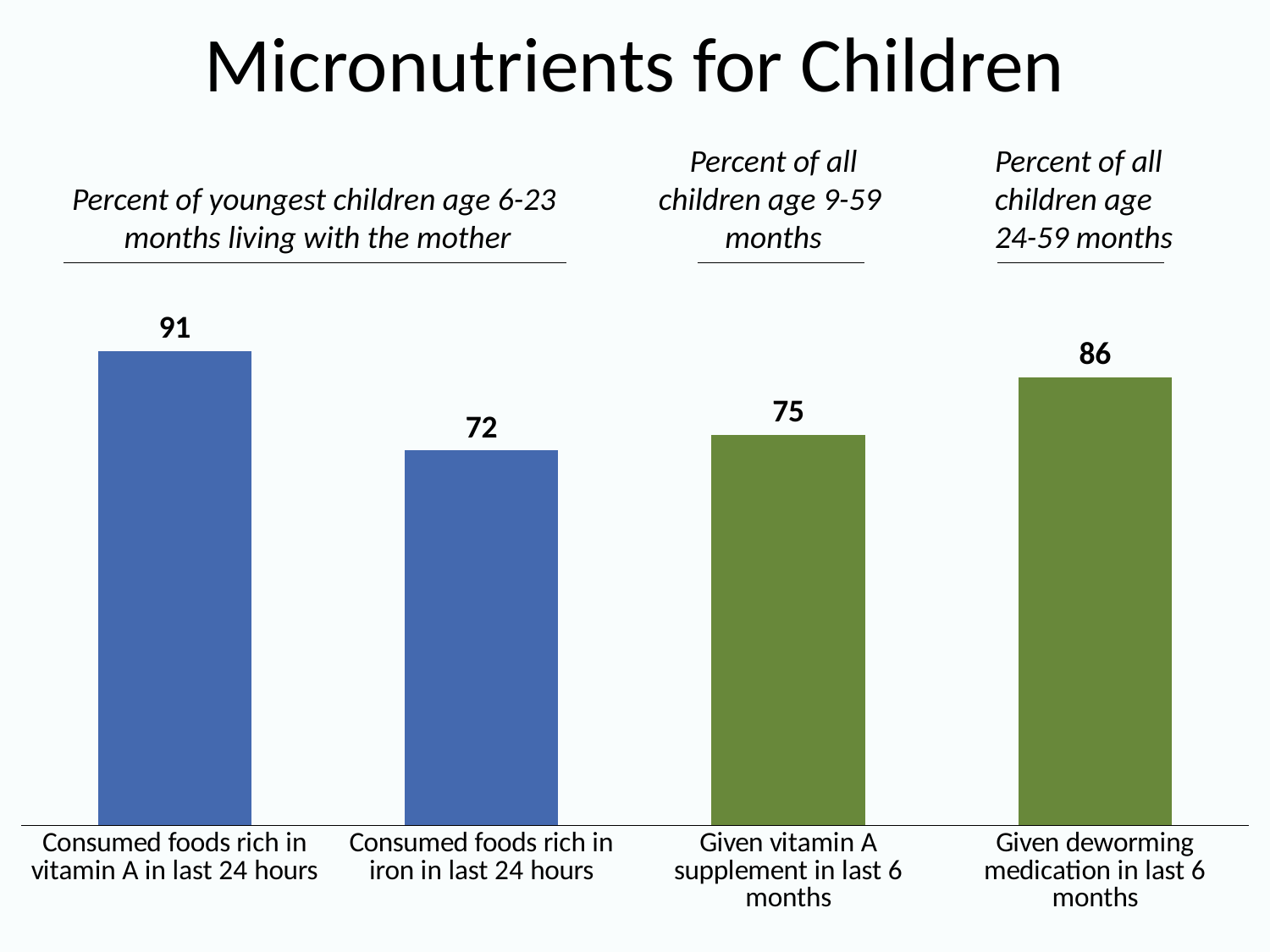

# Micronutrients for Children
Percent of all children age 9-59
months
Percent of all children age 24-59 months

Percent of youngest children age 6-23
months living with the mother

### Chart

| Category | Series 1 |
|---|---|
| Consumed foods rich in vitamin A in last 24 hours | 91.0 |
| Consumed foods rich in iron in last 24 hours | 72.0 |
| Given vitamin A supplement in last 6 months | 75.0 |
| Given deworming medication in last 6 months | 86.0 |